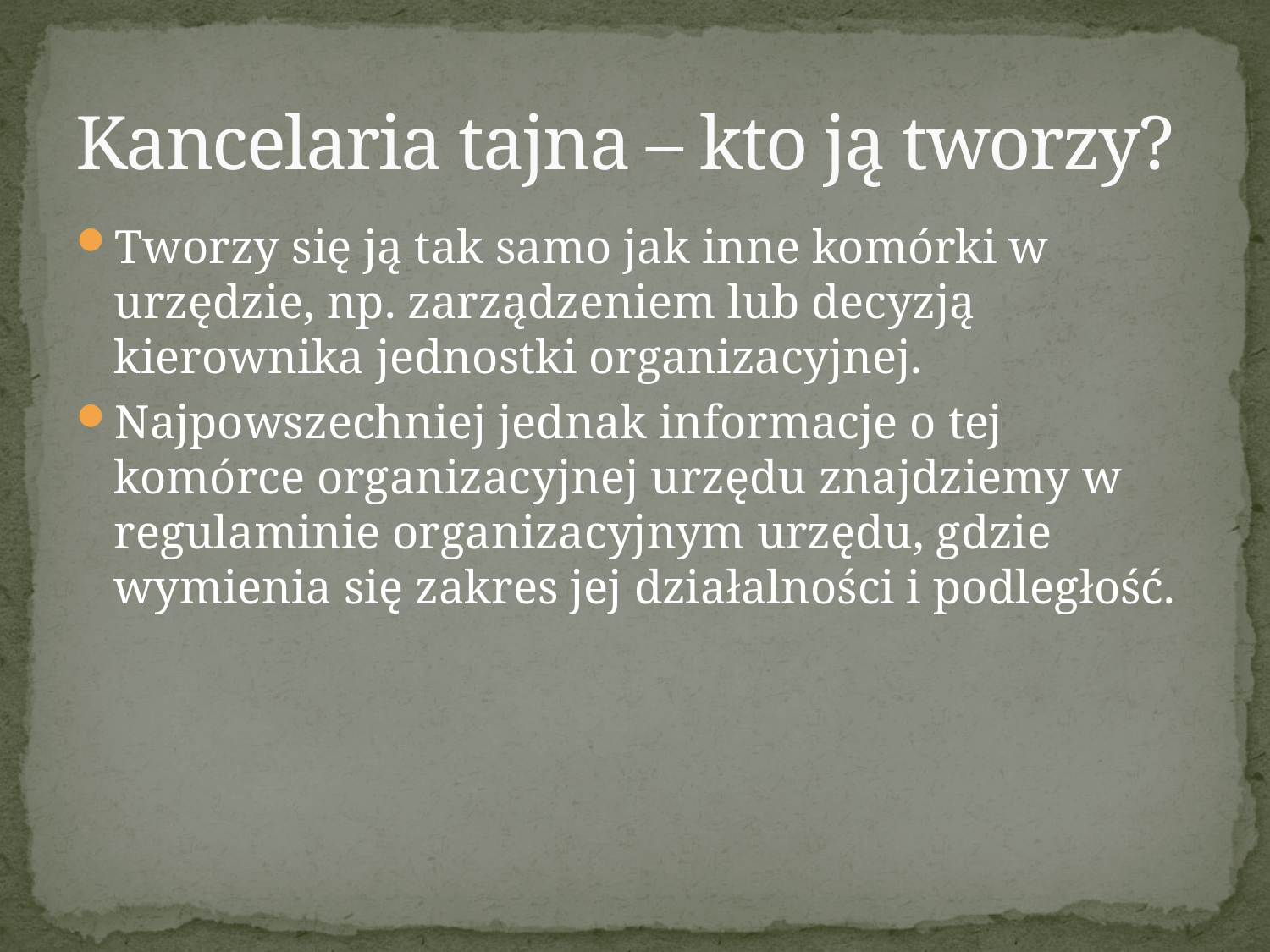

# Kancelaria tajna – kto ją tworzy?
Tworzy się ją tak samo jak inne komórki w urzędzie, np. zarządzeniem lub decyzją kierownika jednostki organizacyjnej.
Najpowszechniej jednak informacje o tej komórce organizacyjnej urzędu znajdziemy w regulaminie organizacyjnym urzędu, gdzie wymienia się zakres jej działalności i podległość.